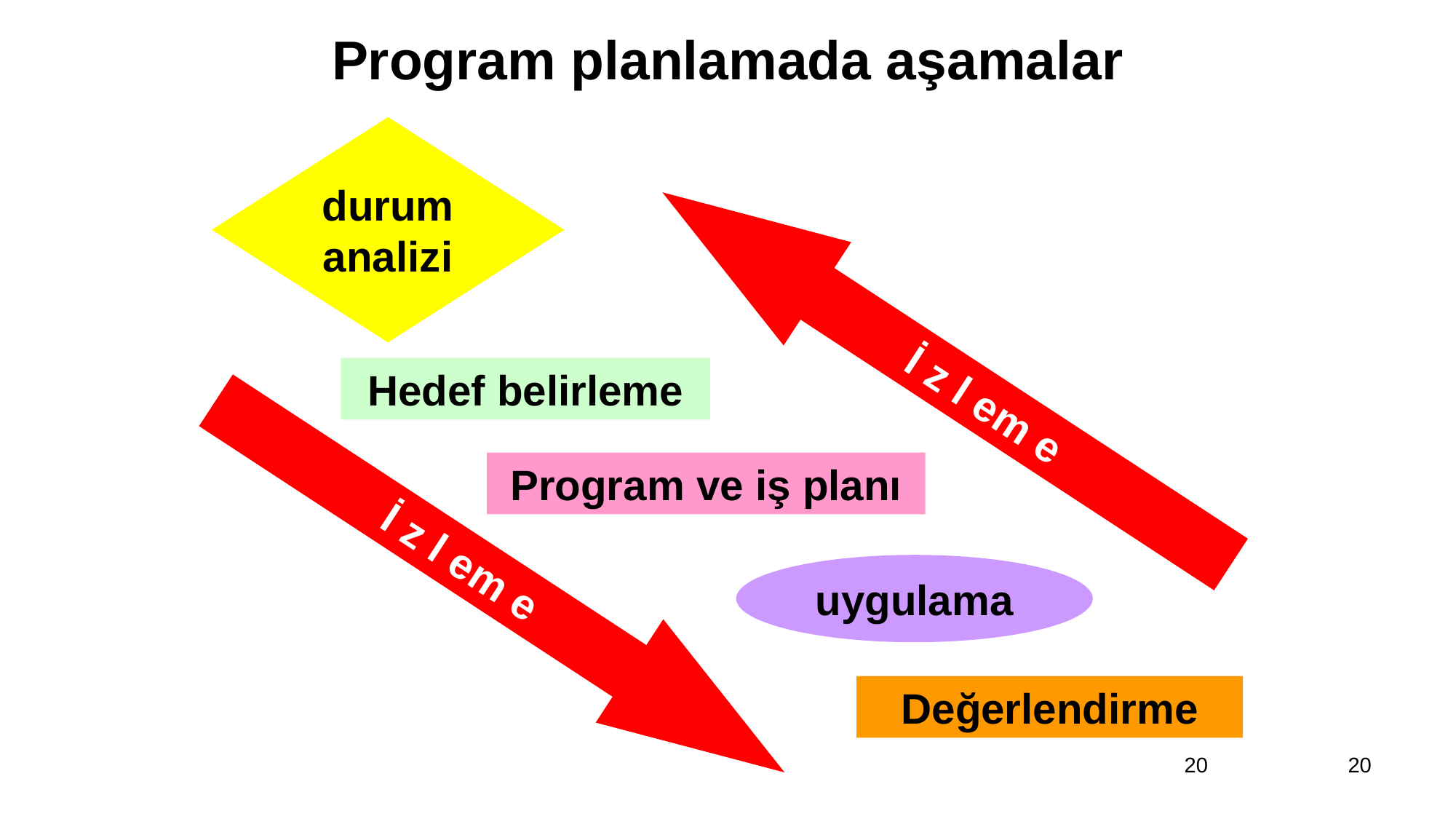

Program planlamada aşamalar
durum analizi

İ z l em e
Hedef belirleme
Program ve iş planı
İ z l em e
uygulama
Değerlendirme
20
20